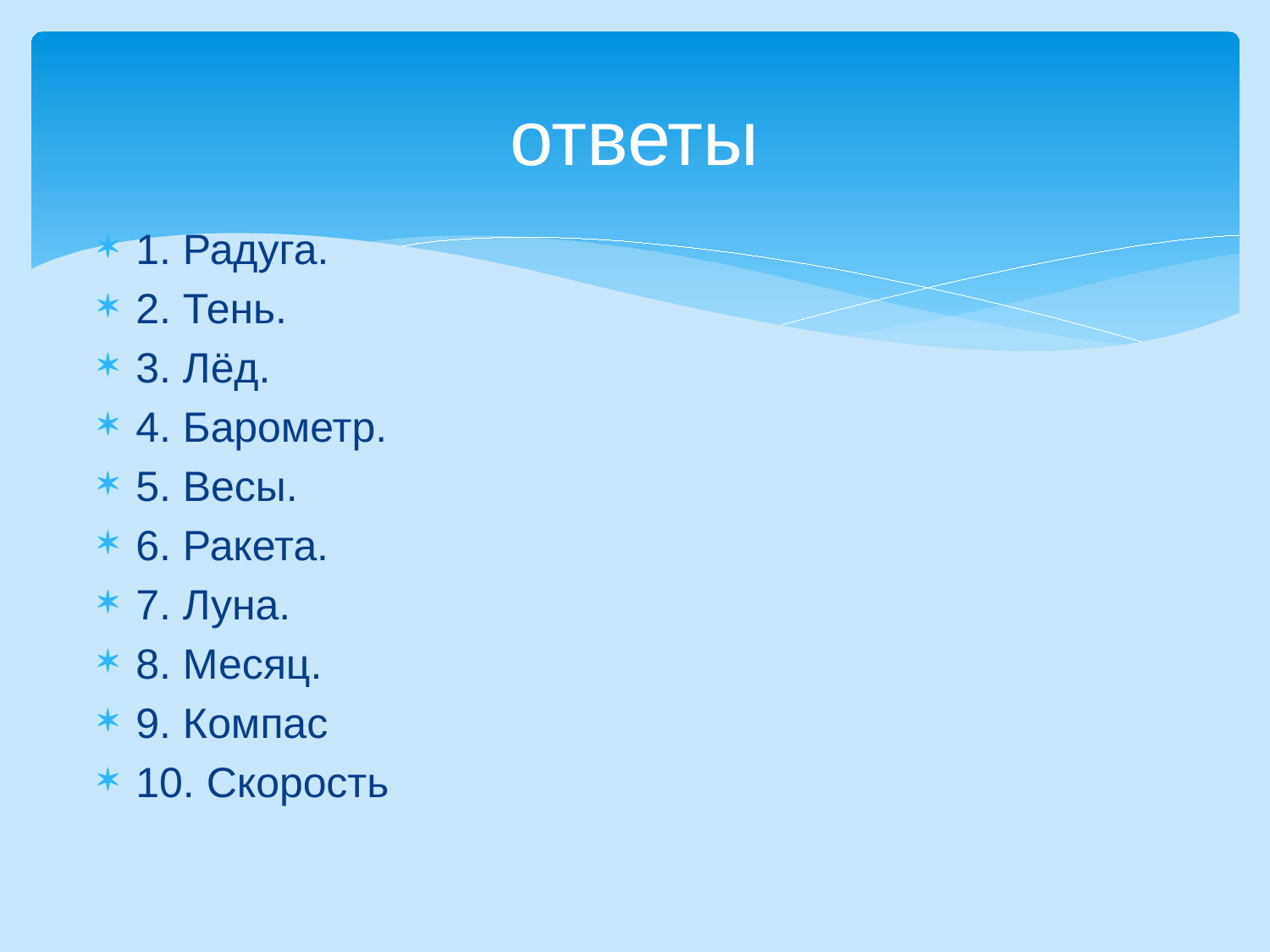

# ответы
1. Радуга.
2. Тень.
3. Лёд.
4. Барометр.
5. Весы.
6. Ракета.
7. Луна.
8. Месяц.
9. Компас
10. Скорость